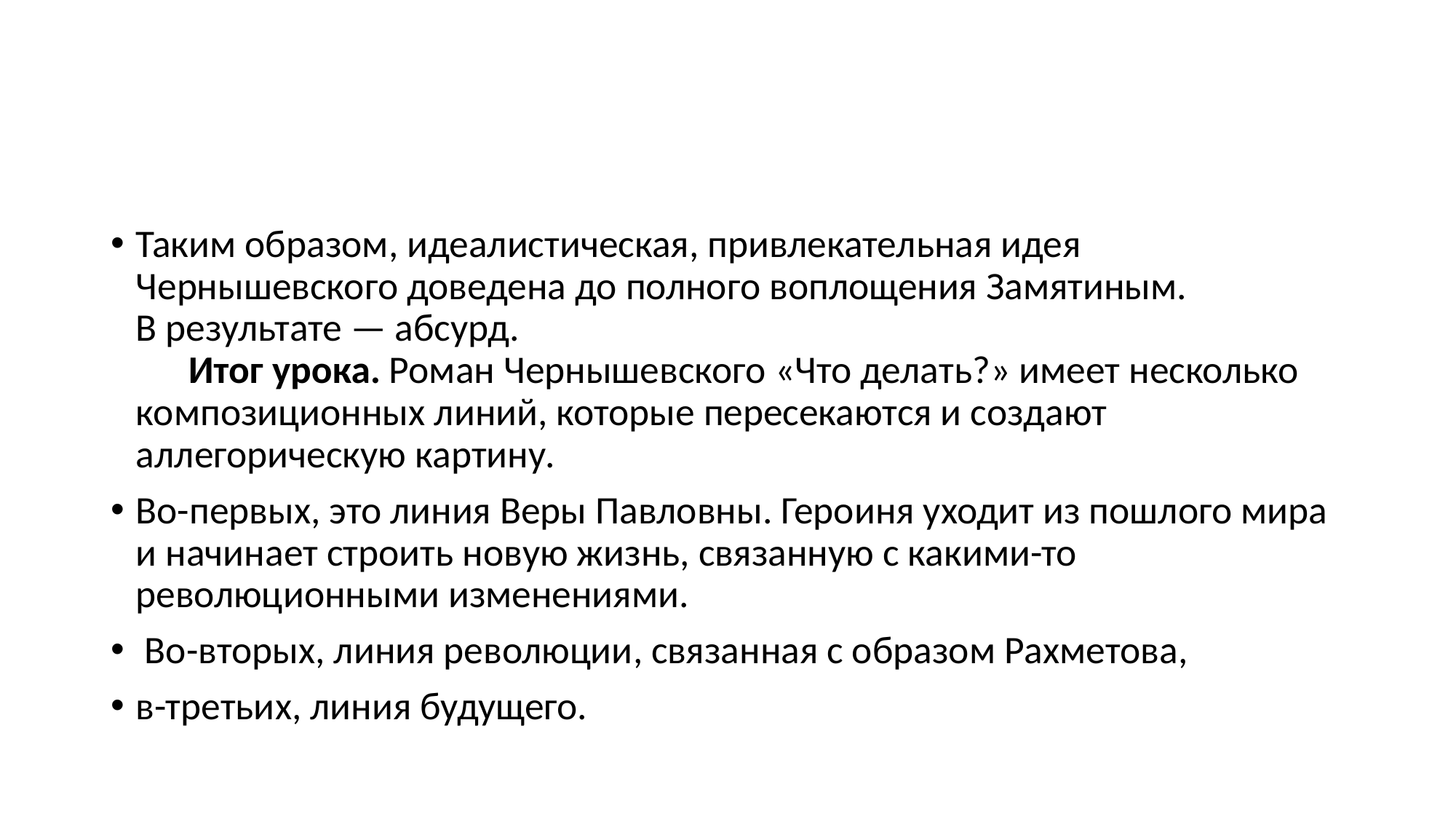

#
Таким образом, идеалистическая, привлекательная идея Чернышевского доведена до полного воплощения Замятиным. В результате — абсурд.
      Итог урока. Роман Чернышевского «Что делать?» имеет несколько композиционных линий, которые пересекаются и создают аллегорическую картину.
Во-первых, это линия Веры Павловны. Героиня уходит из пошлого мира и начинает строить новую жизнь, связанную с какими-то революционными изменениями.
 Во-вторых, линия революции, связанная с образом Рахметова,
в-третьих, линия будущего.